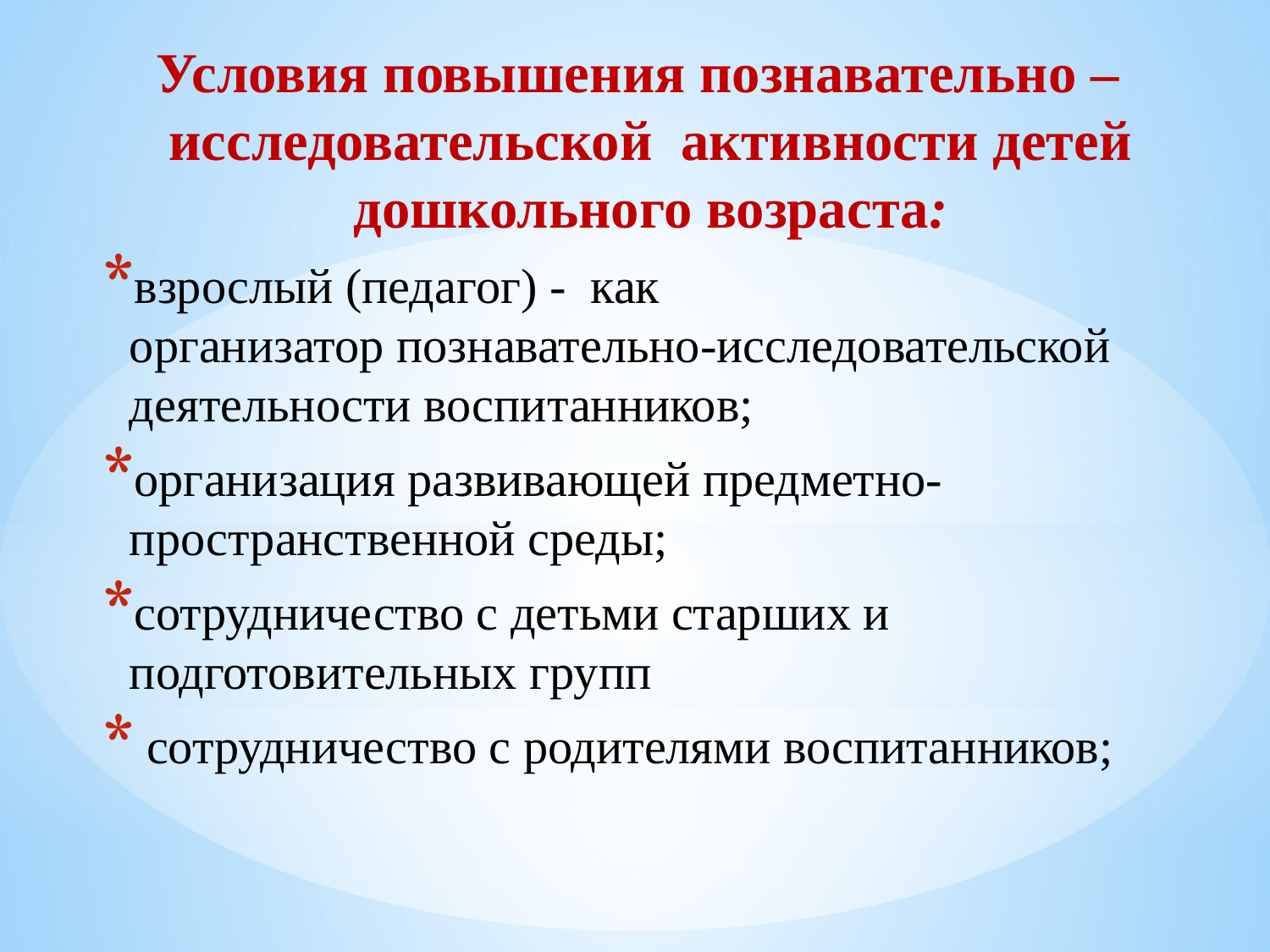

Условия повышения познавательно – исследовательской  активности детей дошкольного возраста:
взрослый (педагог) -  как организатор познавательно-исследовательской деятельности воспитанников;
организация развивающей предметно-пространственной среды;
сотрудничество с детьми старших и подготовительных групп
 сотрудничество с родителями воспитанников;